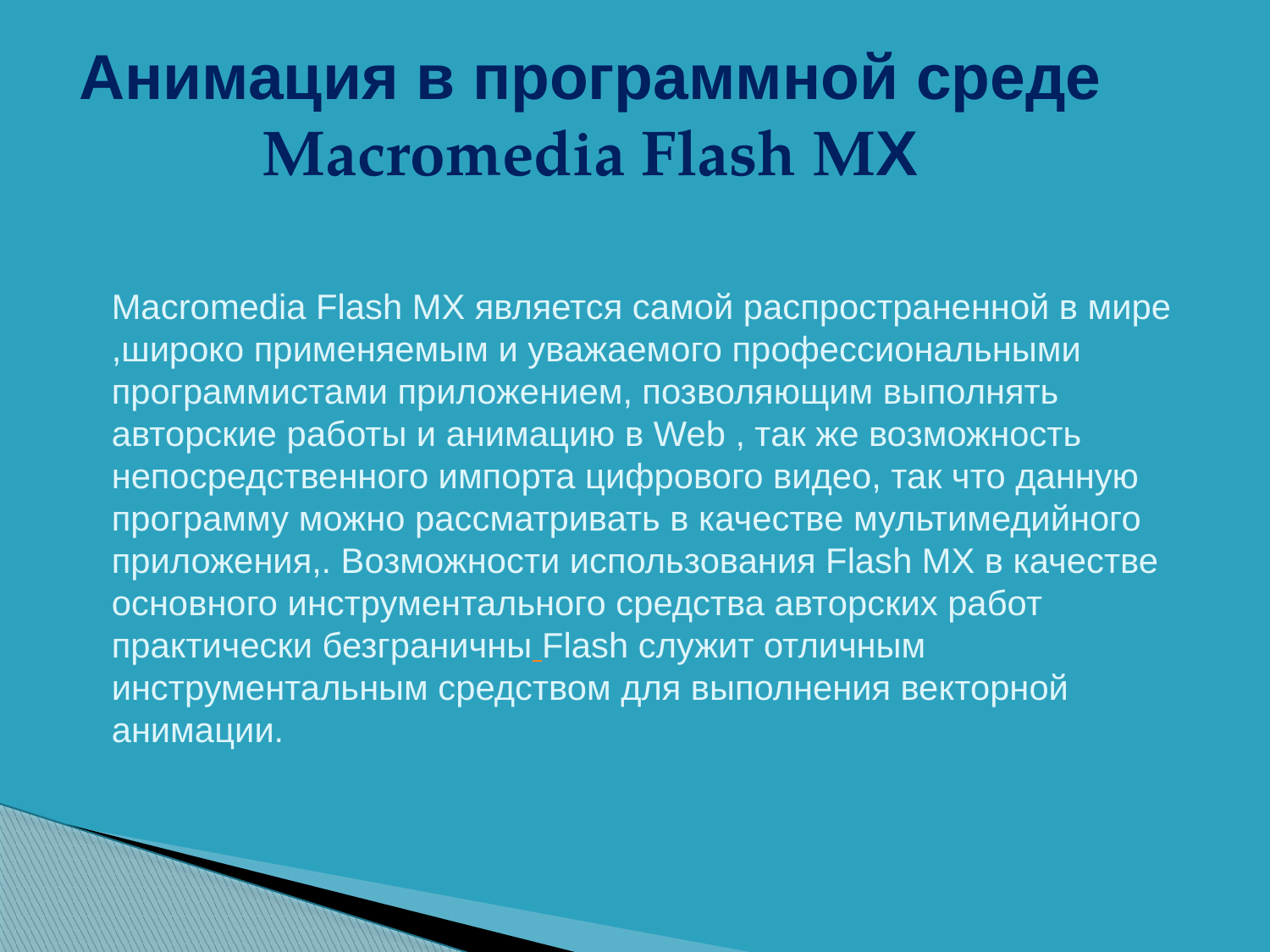

Анимация в программной среде Macromedia Flash MХ
Macromedia Flash MX является самой распространенной в мире ,широко применяемым и уважаемого профессиональными программистами приложением, позволяющим выполнять авторские работы и анимацию в Web , так же возможность непосредственного импорта цифрового видео, так что данную программу можно рассматривать в качестве мультимедийного приложения,. Возможности использования Flash MX в качестве основного инструментального средства авторских работ практически безграничны Flash служит отличным инструментальным средством для выполнения векторной анимации.